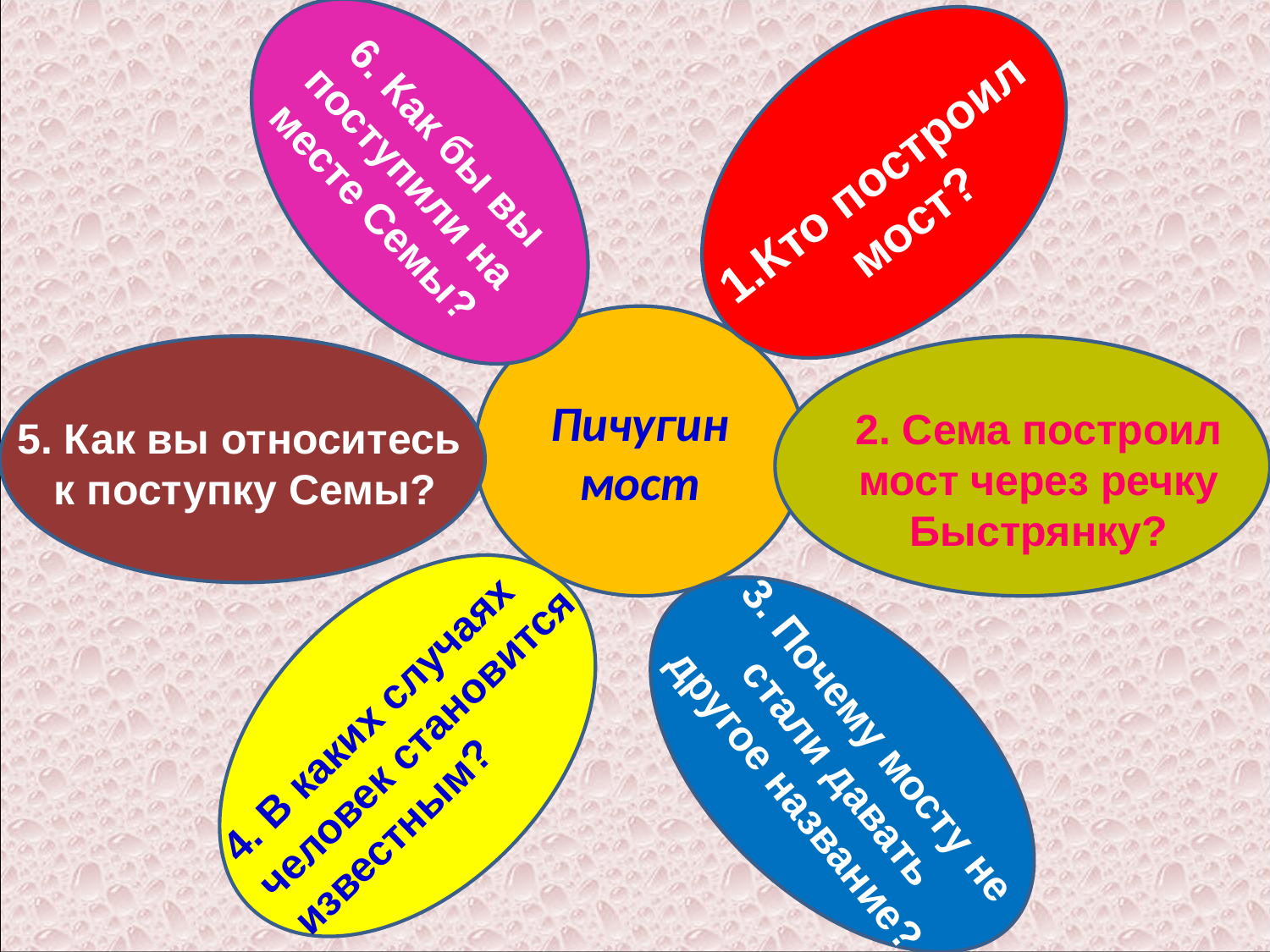

6. Как бы вы поступили на месте Семы?

1.Кто построил
мост?
Пичугин мост

5. Как вы относитесь
 к поступку Семы?

2. Сема построил мост через речку Быстрянку?

4. В каких случаях человек становится известным?

3. Почему мосту не стали давать другое название?